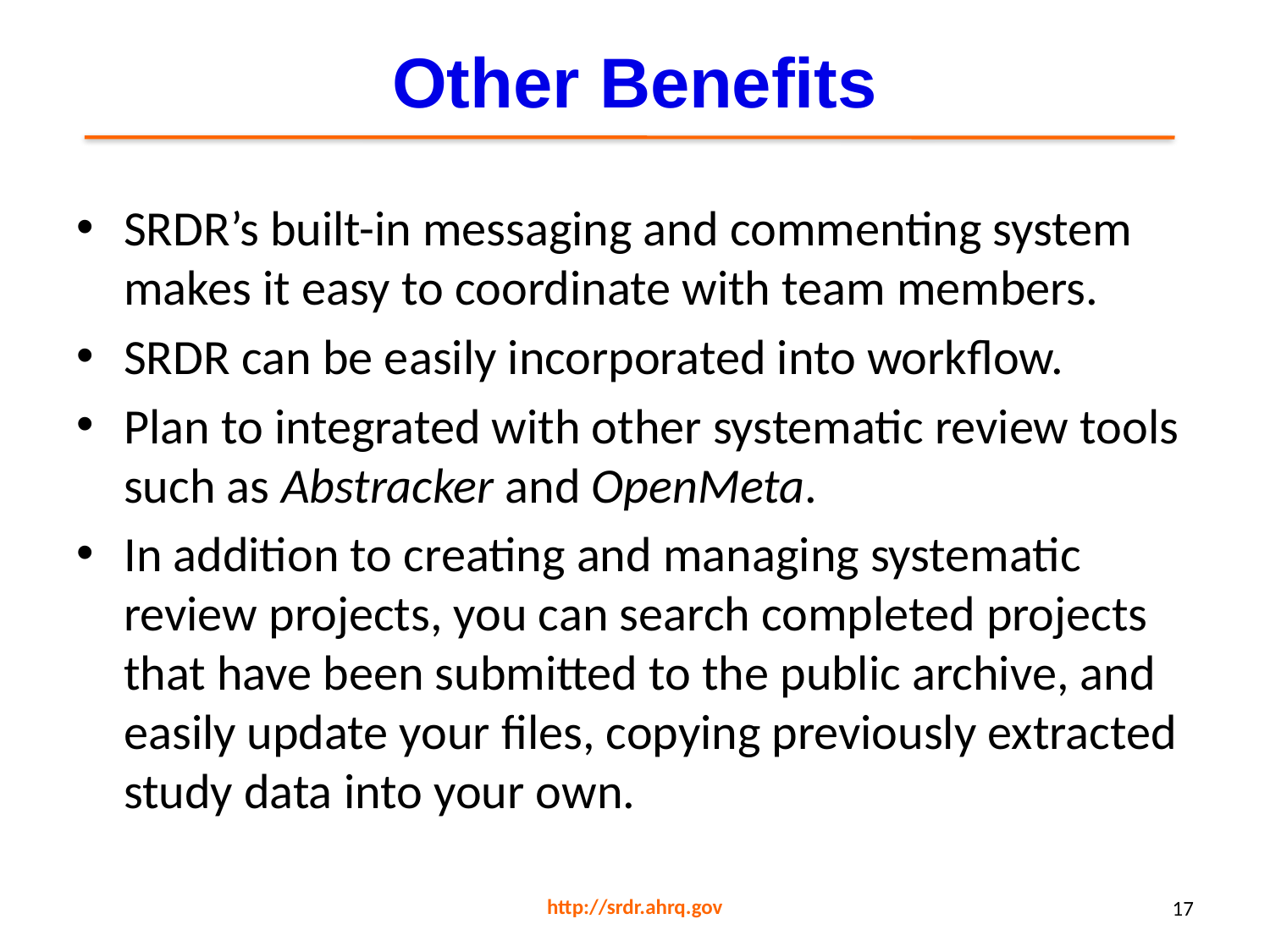

# Other Benefits
SRDR’s built-in messaging and commenting system makes it easy to coordinate with team members.
SRDR can be easily incorporated into workflow.
Plan to integrated with other systematic review tools such as Abstracker and OpenMeta.
In addition to creating and managing systematic review projects, you can search completed projects that have been submitted to the public archive, and easily update your files, copying previously extracted study data into your own.
http://srdr.ahrq.gov
17